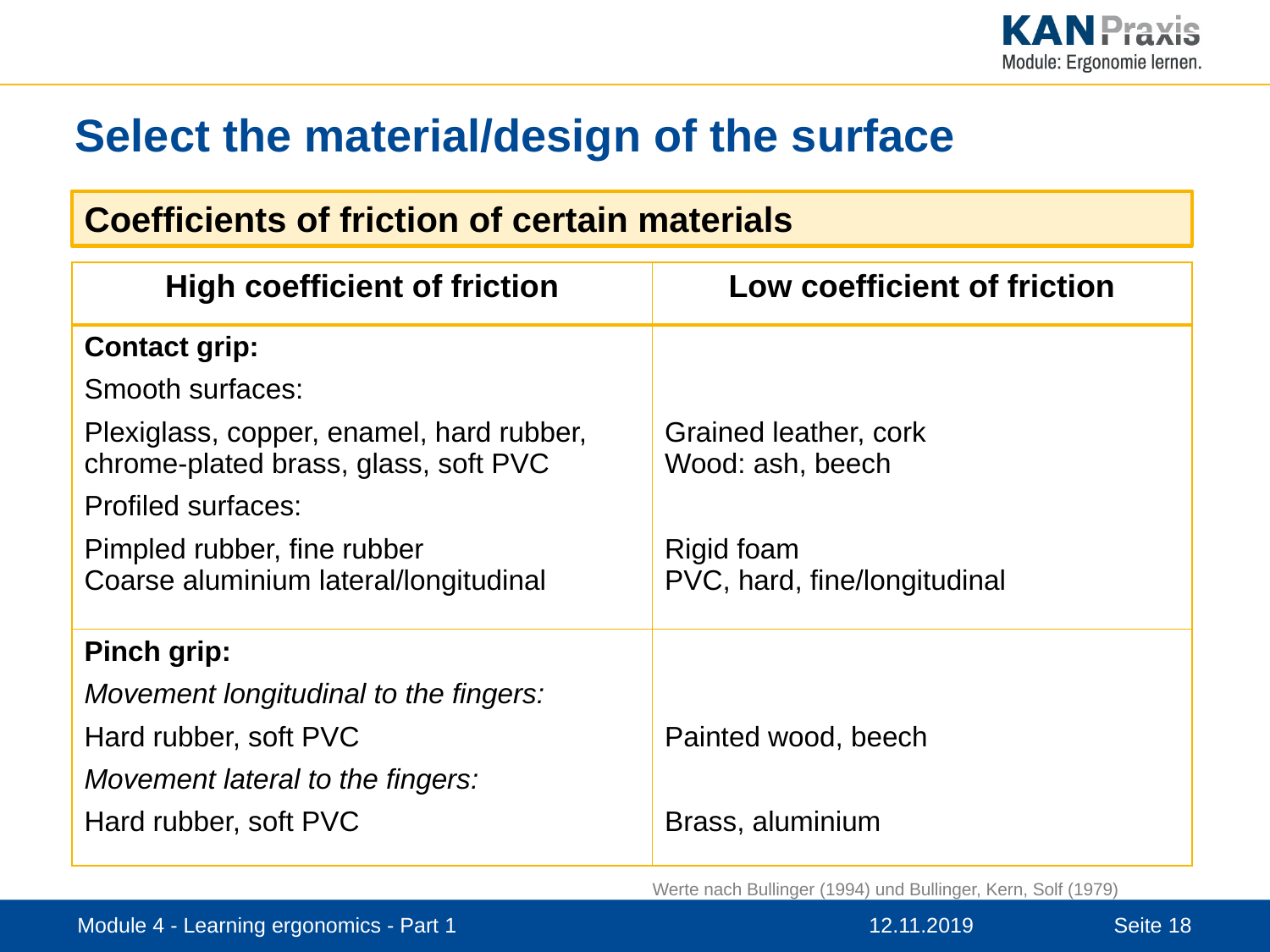

# Select the material/design of the surface
Coefficients of friction of certain materials
| High coefficient of friction | Low coefficient of friction |
| --- | --- |
| Contact grip: Smooth surfaces: Plexiglass, copper, enamel, hard rubber, chrome-plated brass, glass, soft PVC Profiled surfaces: Pimpled rubber, fine rubber Coarse aluminium lateral/longitudinal | Grained leather, cork Wood: ash, beech Rigid foam PVC, hard, fine/longitudinal |
| Pinch grip: Movement longitudinal to the fingers: Hard rubber, soft PVC Movement lateral to the fingers: Hard rubber, soft PVC | Painted wood, beech Brass, aluminium |
Werte nach Bullinger (1994) und Bullinger, Kern, Solf (1979)
Module 4 - Learning ergonomics - Part 1
12.11.2019
18